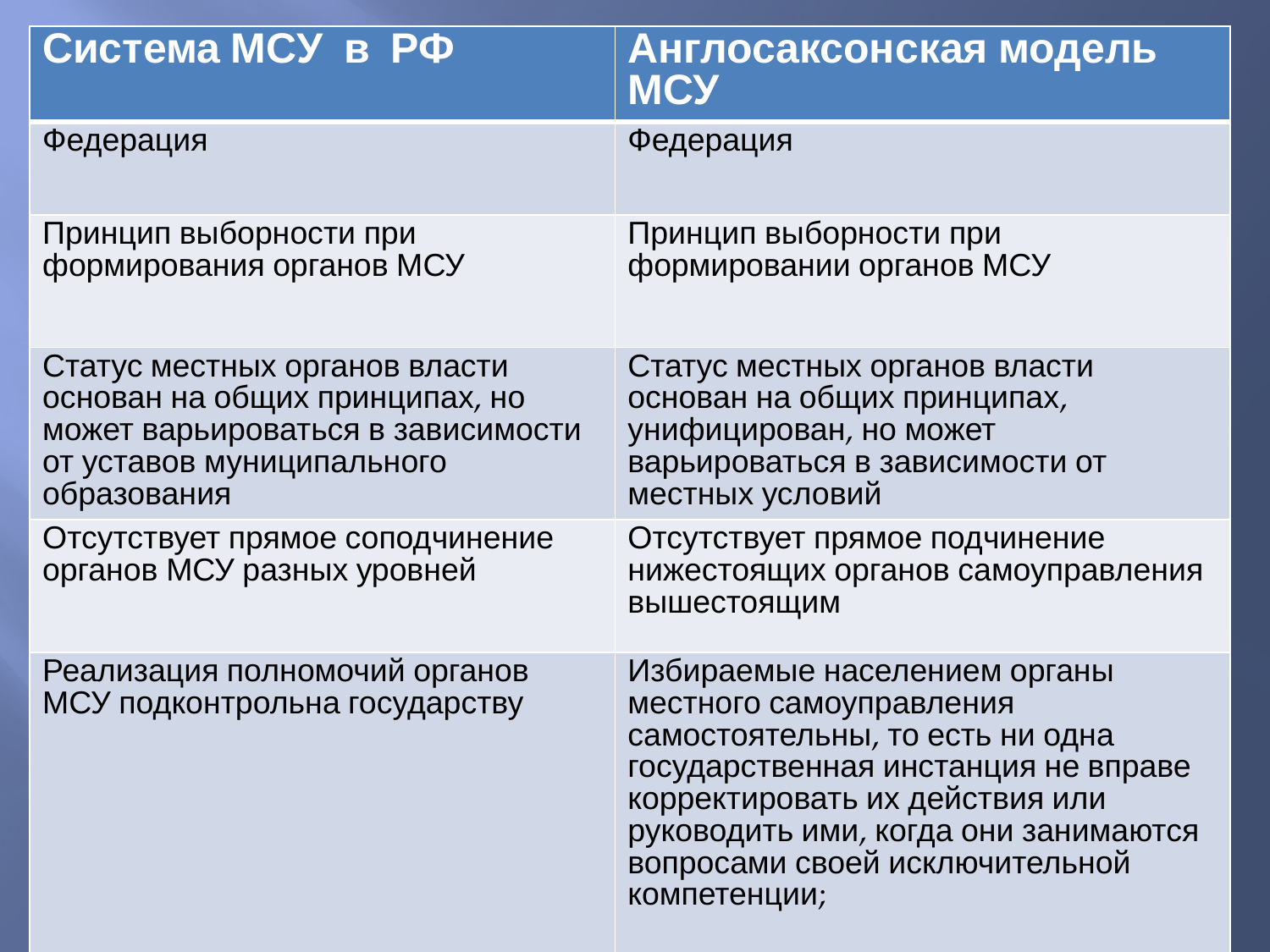

| Система МСУ в РФ | Англосаксонская модель МСУ |
| --- | --- |
| Федерация | Федерация |
| Принцип выборности при формирования органов МСУ | Принцип выборности при формировании органов МСУ |
| Статус местных органов власти основан на общих принципах, но может варьироваться в зависимости от уставов муниципального образования | Статус местных органов власти основан на общих принципах, унифицирован, но может варьироваться в зависимости от местных условий |
| Отсутствует прямое соподчинение органов МСУ разных уровней | Отсутствует прямое подчинение нижестоящих органов самоуправления вышестоящим |
| Реализация полномочий органов МСУ подконтрольна государству | Избираемые населением органы местного самоуправления самостоятельны, то есть ни одна государственная инстанция не вправе корректировать их действия или руководить ими, когда они занимаются вопросами своей исключительной компетенции; |
#